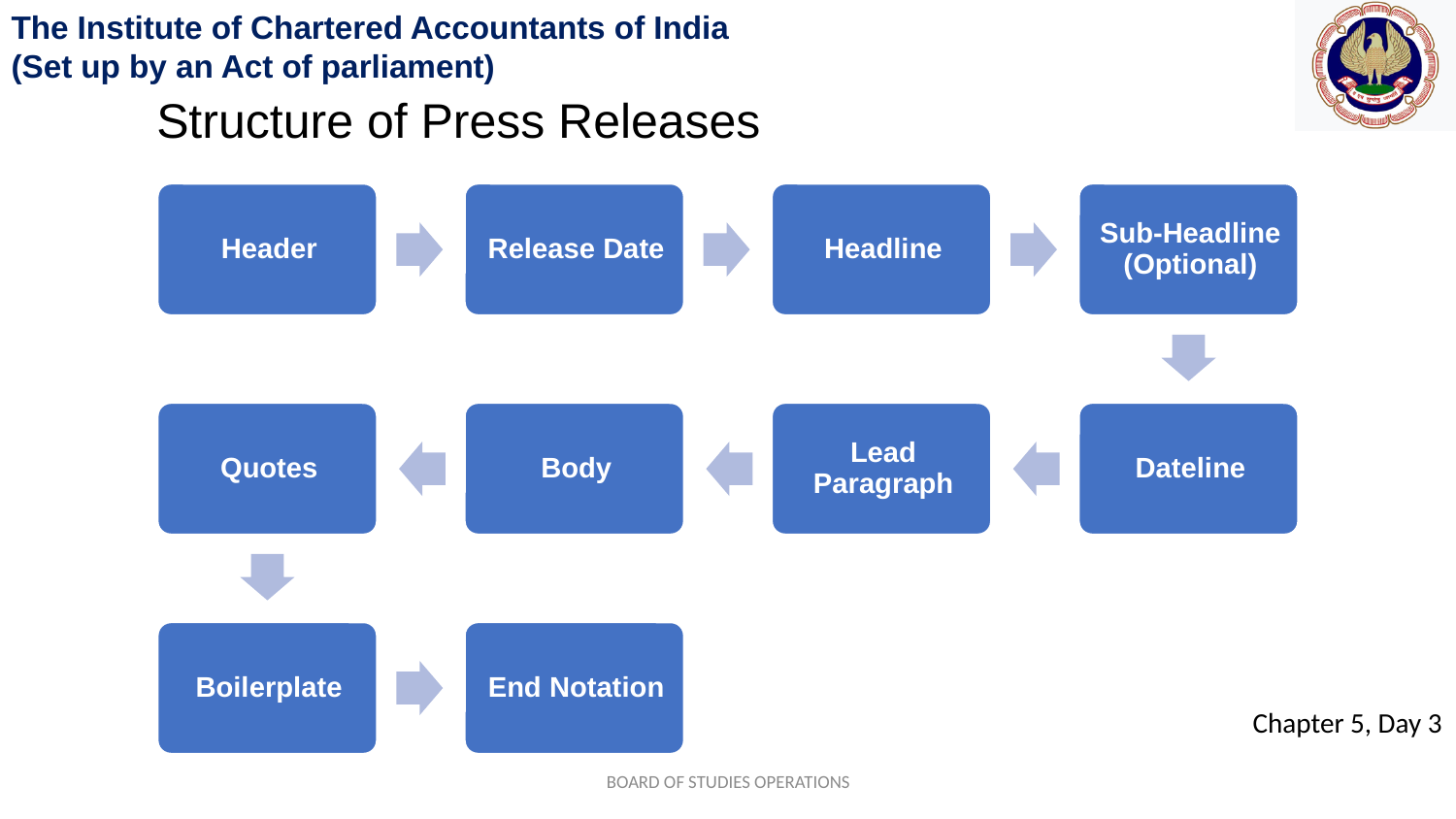

Structure of Press Releases
Header

Release Date

Headline

Sub-Headline (Optional)

Dateline

Lead Paragraph

Body

Quotes

Boilerplate

End Notation
BOARD OF STUDIES OPERATIONS